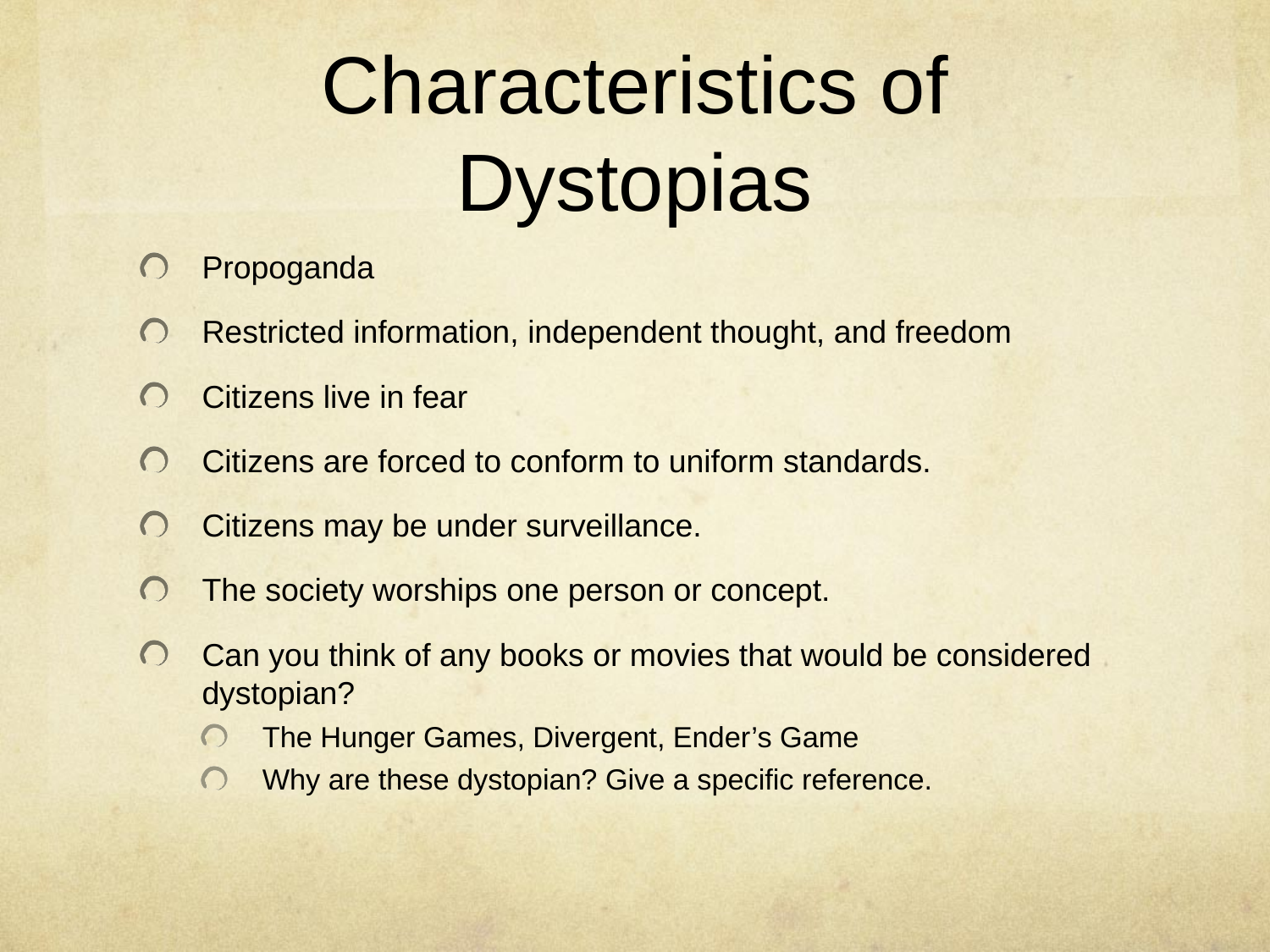

# Characteristics of Dystopias
Propoganda
Restricted information, independent thought, and freedom
Citizens live in fear
Citizens are forced to conform to uniform standards.
Citizens may be under surveillance.
The society worships one person or concept.
Can you think of any books or movies that would be considered dystopian?
The Hunger Games, Divergent, Ender’s Game
Why are these dystopian? Give a specific reference.